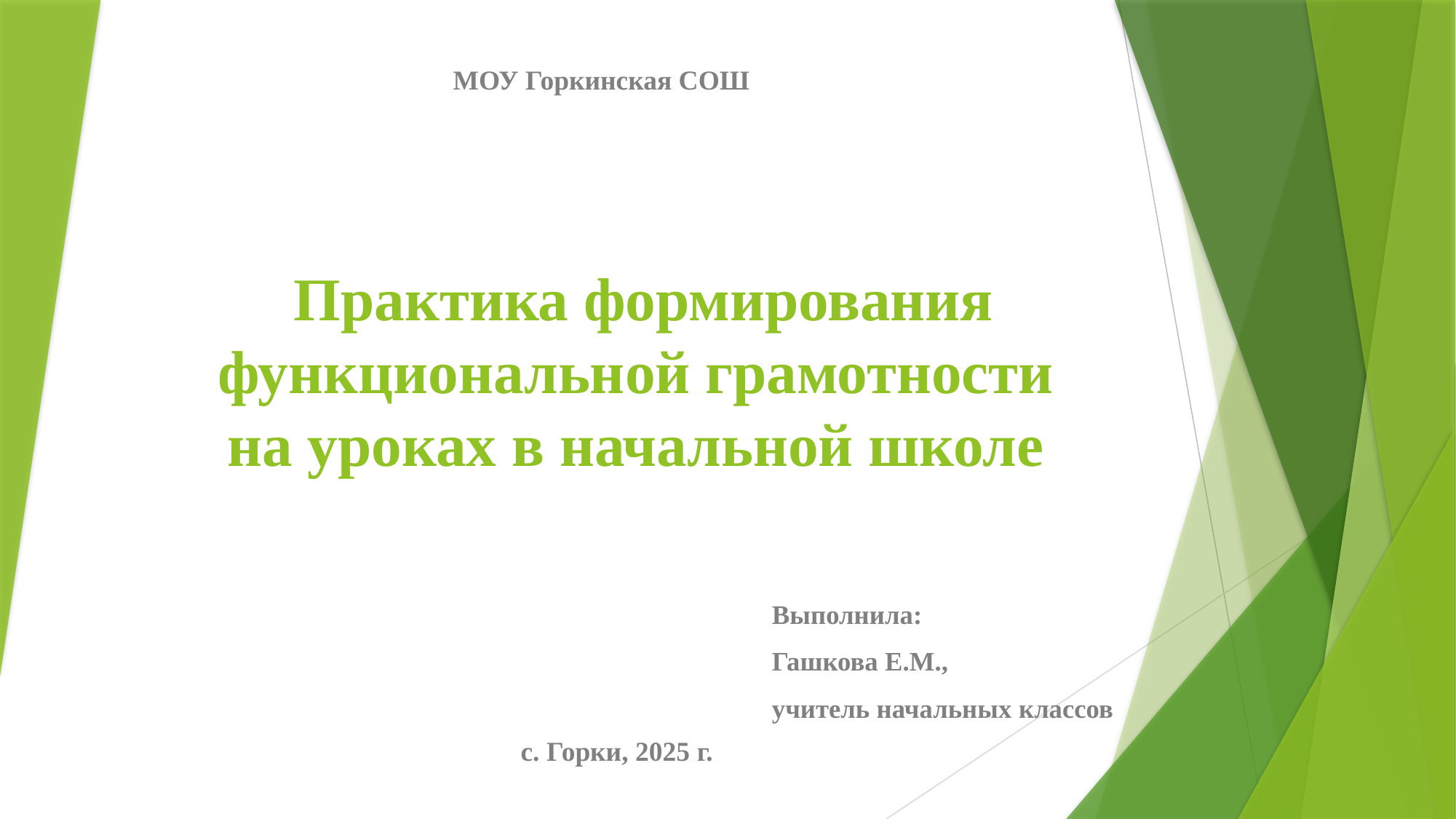

МОУ Горкинская СОШ

# Практика формирования функциональной грамотности на уроках в начальной школе
Выполнила:
Гашкова Е.М.,
учитель начальных классов

с. Горки, 2025 г.